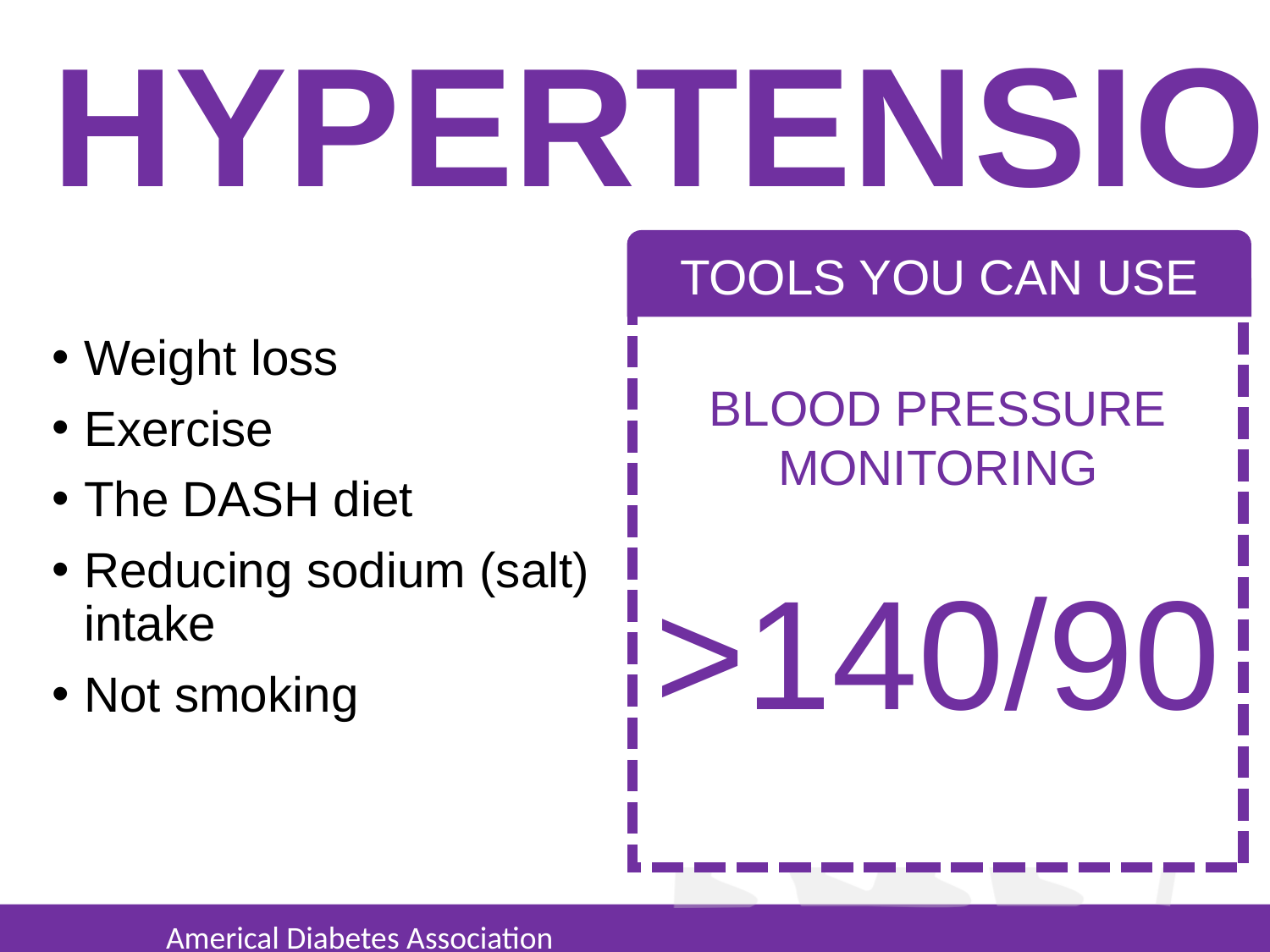

# HYPERTENSION
TOOLS YOU CAN USE

BLOOD PRESSURE MONITORING

>140/90

Weight loss
Exercise
The DASH diet
Reducing sodium (salt) intake
Not smoking
Americal Diabetes Association